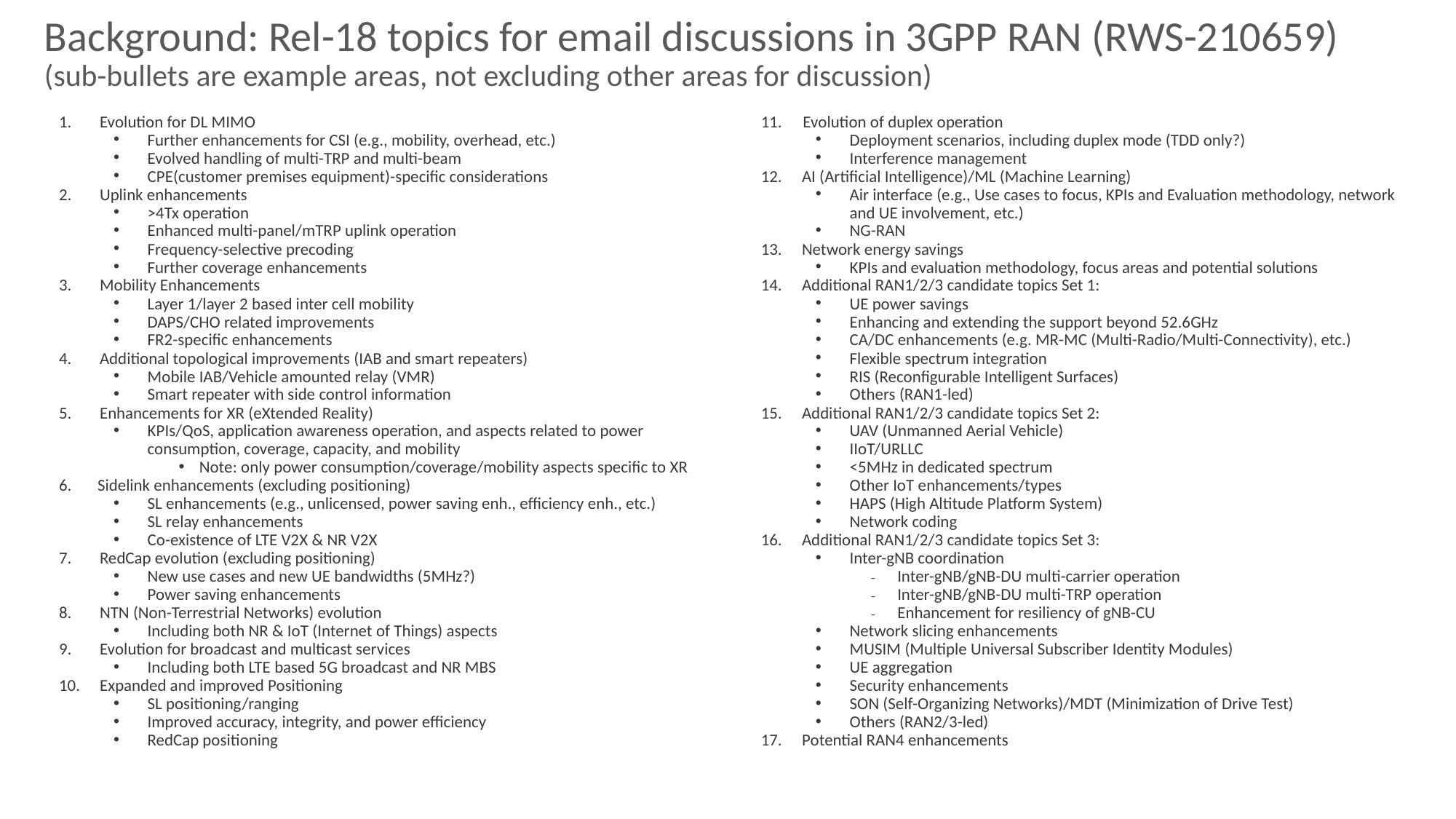

Background: Rel-18 topics for email discussions in 3GPP RAN (RWS-210659)
(sub-bullets are example areas, not excluding other areas for discussion)
#
Evolution for DL MIMO
Further enhancements for CSI (e.g., mobility, overhead, etc.)
Evolved handling of multi-TRP and multi-beam
CPE(customer premises equipment)-specific considerations
Uplink enhancements
>4Tx operation
Enhanced multi-panel/mTRP uplink operation
Frequency-selective precoding
Further coverage enhancements
Mobility Enhancements
Layer 1/layer 2 based inter cell mobility
DAPS/CHO related improvements
FR2-specific enhancements
Additional topological improvements (IAB and smart repeaters)
Mobile IAB/Vehicle amounted relay (VMR)
Smart repeater with side control information
Enhancements for XR (eXtended Reality)
KPIs/QoS, application awareness operation, and aspects related to power consumption, coverage, capacity, and mobility
Note: only power consumption/coverage/mobility aspects specific to XR
   Sidelink enhancements (excluding positioning)
SL enhancements (e.g., unlicensed, power saving enh., efficiency enh., etc.)
SL relay enhancements
Co-existence of LTE V2X & NR V2X
RedCap evolution (excluding positioning)
New use cases and new UE bandwidths (5MHz?)
Power saving enhancements
NTN (Non-Terrestrial Networks) evolution
Including both NR & IoT (Internet of Things) aspects
Evolution for broadcast and multicast services
Including both LTE based 5G broadcast and NR MBS
Expanded and improved Positioning
SL positioning/ranging
Improved accuracy, integrity, and power efficiency
RedCap positioning
  Evolution of duplex operation
Deployment scenarios, including duplex mode (TDD only?)
Interference management
AI (Artificial Intelligence)/ML (Machine Learning)
Air interface (e.g., Use cases to focus, KPIs and Evaluation methodology, network and UE involvement, etc.)
NG-RAN
Network energy savings
KPIs and evaluation methodology, focus areas and potential solutions
Additional RAN1/2/3 candidate topics Set 1:
UE power savings
Enhancing and extending the support beyond 52.6GHz
CA/DC enhancements (e.g. MR-MC (Multi-Radio/Multi-Connectivity), etc.)
Flexible spectrum integration
RIS (Reconfigurable Intelligent Surfaces)
Others (RAN1-led)
Additional RAN1/2/3 candidate topics Set 2:
UAV (Unmanned Aerial Vehicle)
IIoT/URLLC
<5MHz in dedicated spectrum
Other IoT enhancements/types
HAPS (High Altitude Platform System)
Network coding
Additional RAN1/2/3 candidate topics Set 3:
Inter-gNB coordination
Inter-gNB/gNB-DU multi-carrier operation
Inter-gNB/gNB-DU multi-TRP operation
Enhancement for resiliency of gNB-CU
Network slicing enhancements
MUSIM (Multiple Universal Subscriber Identity Modules)
UE aggregation
Security enhancements
SON (Self-Organizing Networks)/MDT (Minimization of Drive Test)
Others (RAN2/3-led)
Potential RAN4 enhancements